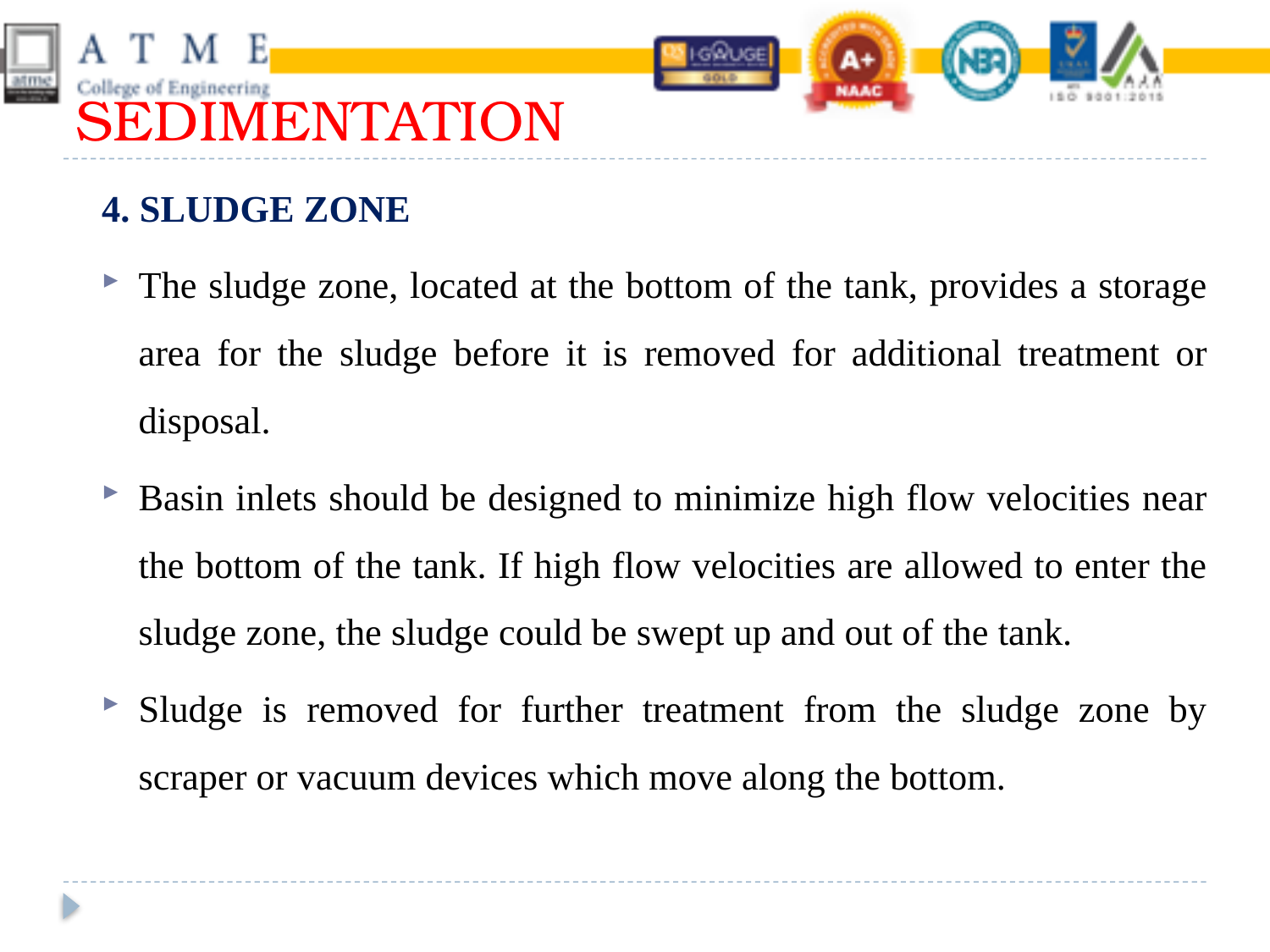

# SEDIMENTATION
4. SLUDGE ZONE
The sludge zone, located at the bottom of the tank, provides a storage area for the sludge before it is removed for additional treatment or disposal.
Basin inlets should be designed to minimize high flow velocities near the bottom of the tank. If high flow velocities are allowed to enter the sludge zone, the sludge could be swept up and out of the tank.
Sludge is removed for further treatment from the sludge zone by scraper or vacuum devices which move along the bottom.